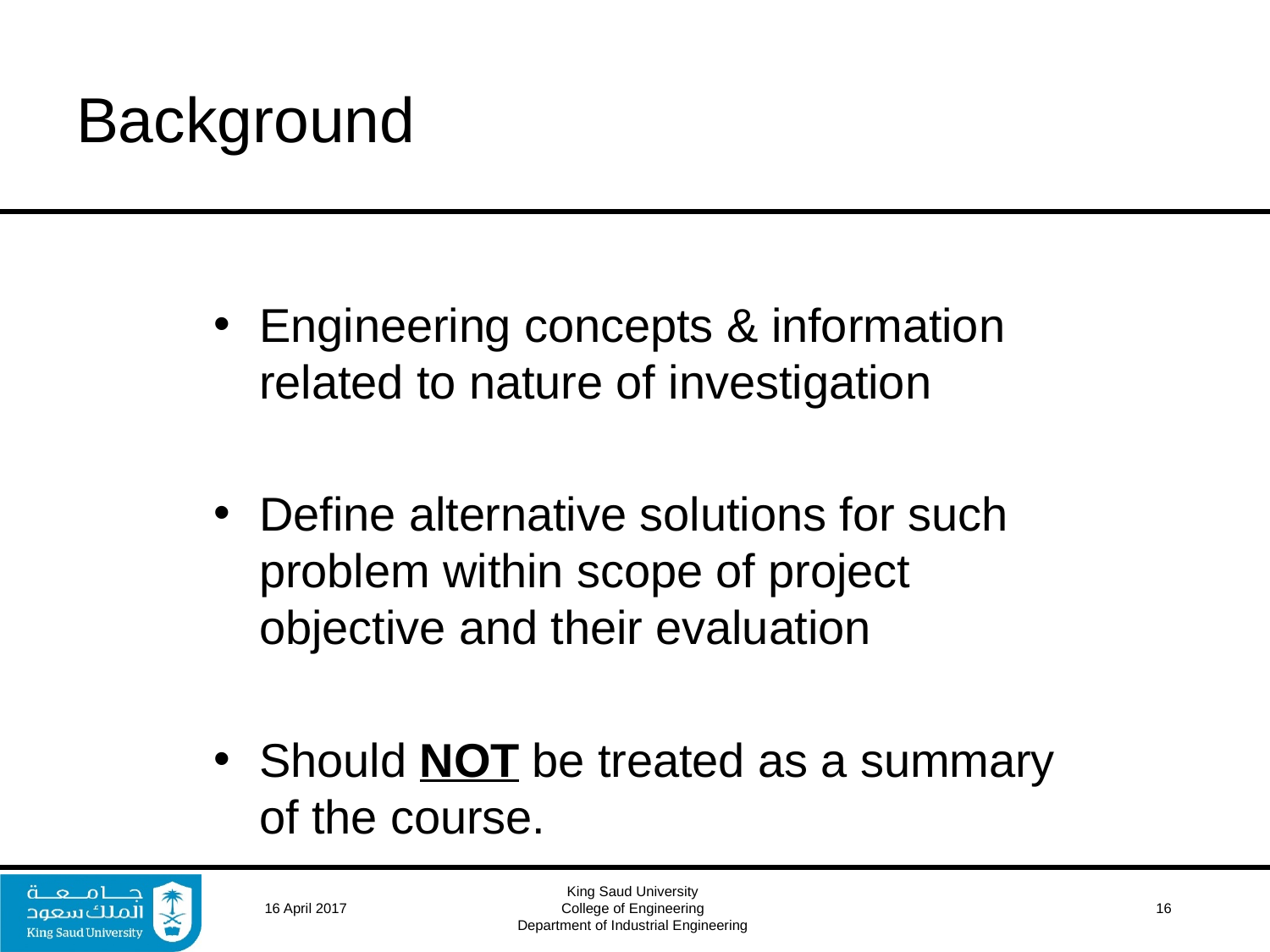

# Background

Engineering concepts & information related to nature of investigation

Define alternative solutions for such problem within scope of project objective and their evaluation

Should NOT be treated as a summary of the course.
16 April 2017

King Saud University
College of Engineering
Department of Industrial Engineering

                                                          16